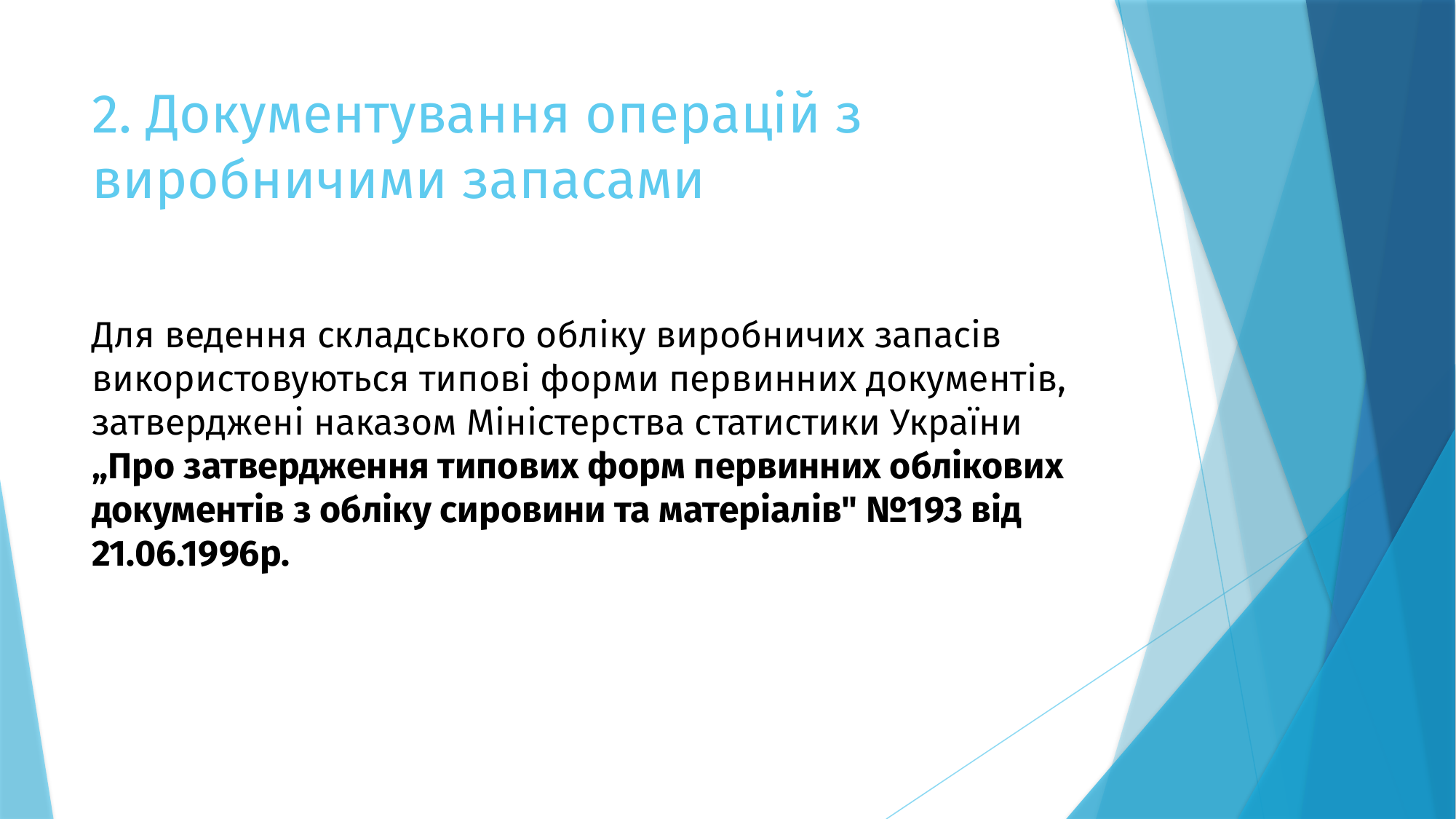

# 2. Документування операцій з виробничими запасами
Для ведення складського обліку виробничих запасів використовуються типові форми первинних документів, затверджені наказом Міністерства статистики України „Про затвердження типових форм первинних облікових документів з обліку сировини та матеріалів" №193 від 21.06.1996р.